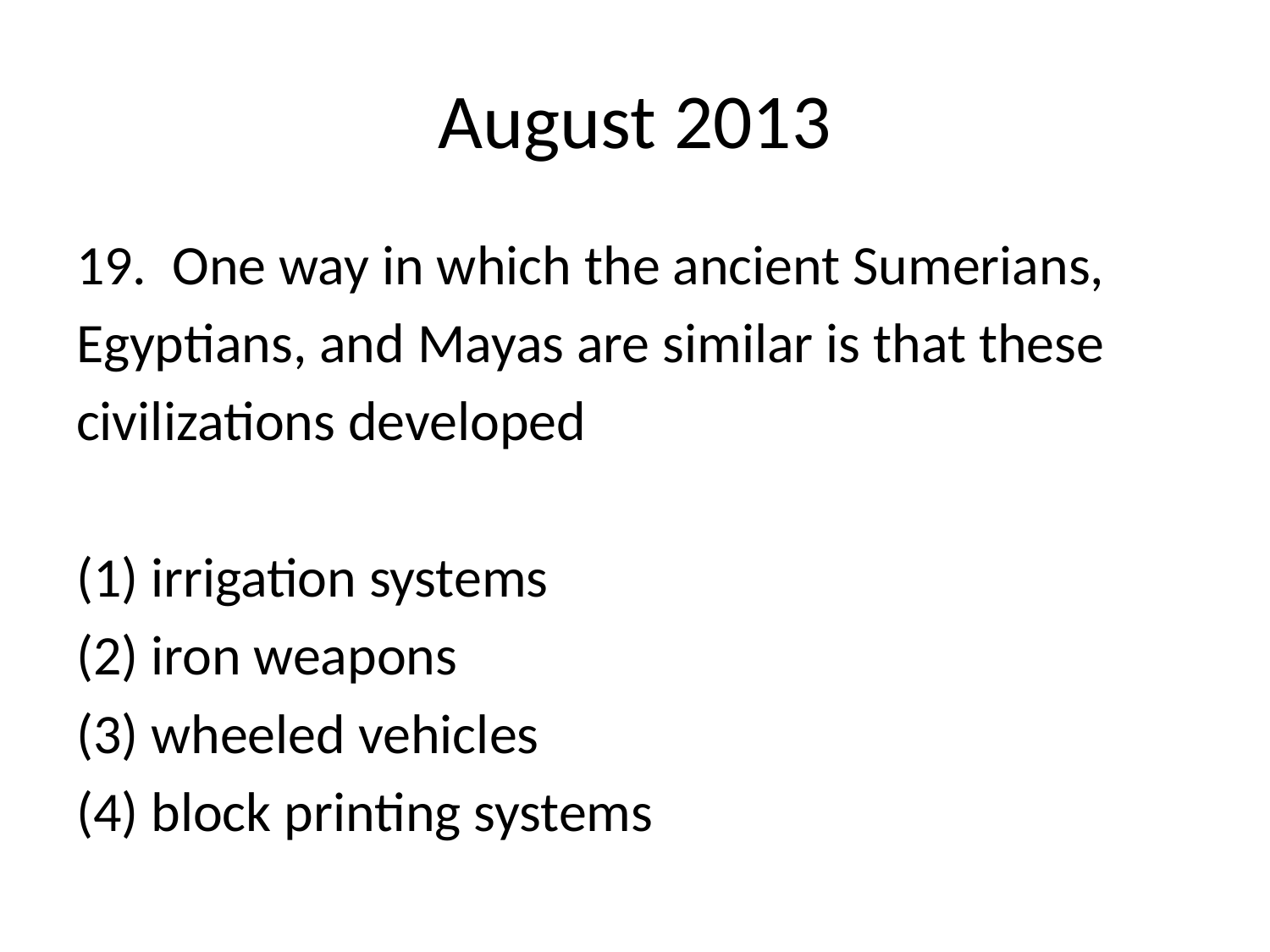

# August 2013
19.  One way in which the ancient Sumerians,
Egyptians, and Mayas are similar is that these
civilizations developed

(1) irrigation systems
(2) iron weapons
(3) wheeled vehicles
(4) block printing systems